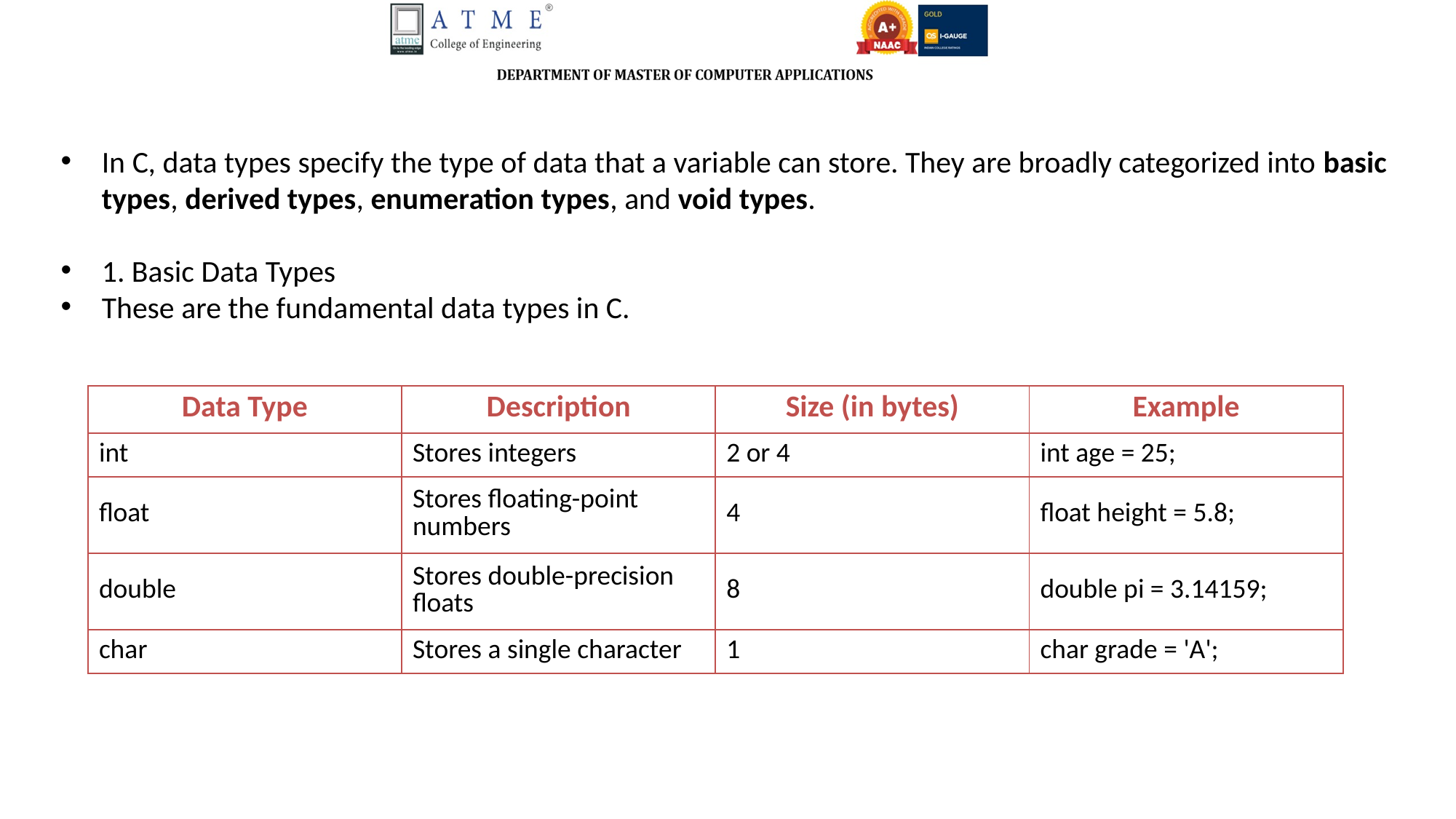

In C, data types specify the type of data that a variable can store. They are broadly categorized into basic types, derived types, enumeration types, and void types.

1. Basic Data Types
These are the fundamental data types in C.
| Data Type | Description | Size (in bytes) | Example |
| --- | --- | --- | --- |
| int | Stores integers | 2 or 4 | int age = 25; |
| float | Stores floating-point numbers | 4 | float height = 5.8; |
| double | Stores double-precision floats | 8 | double pi = 3.14159; |
| char | Stores a single character | 1 | char grade = 'A'; |